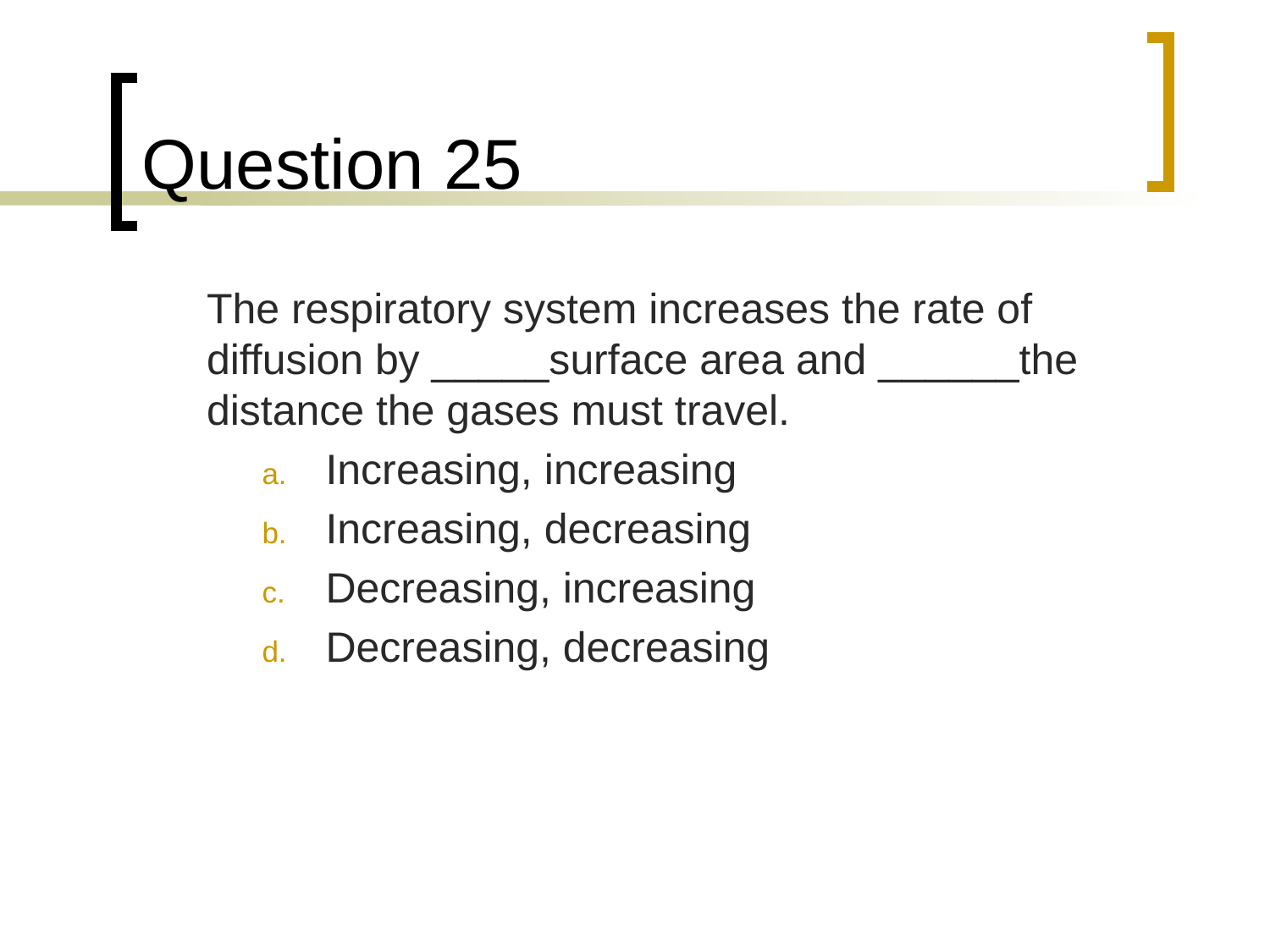

# Question 25
	The respiratory system increases the rate of diffusion by _____surface area and ______the distance the gases must travel.
Increasing, increasing
Increasing, decreasing
Decreasing, increasing
Decreasing, decreasing